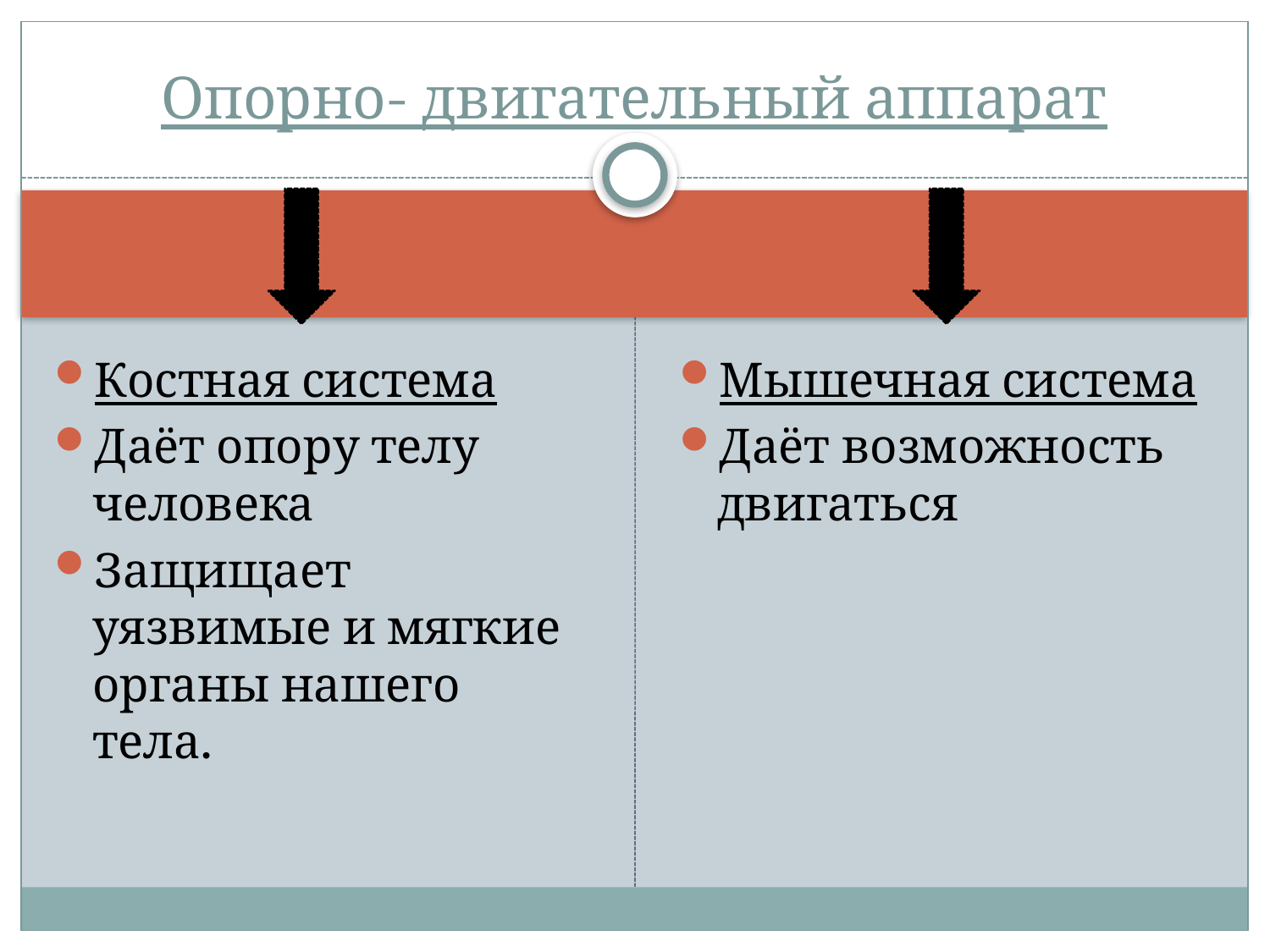

# Опорно- двигательный аппарат

Костная система
Даёт опору телу человека
Защищает уязвимые и мягкие органы нашего тела.

Мышечная система
Даёт возможность двигаться